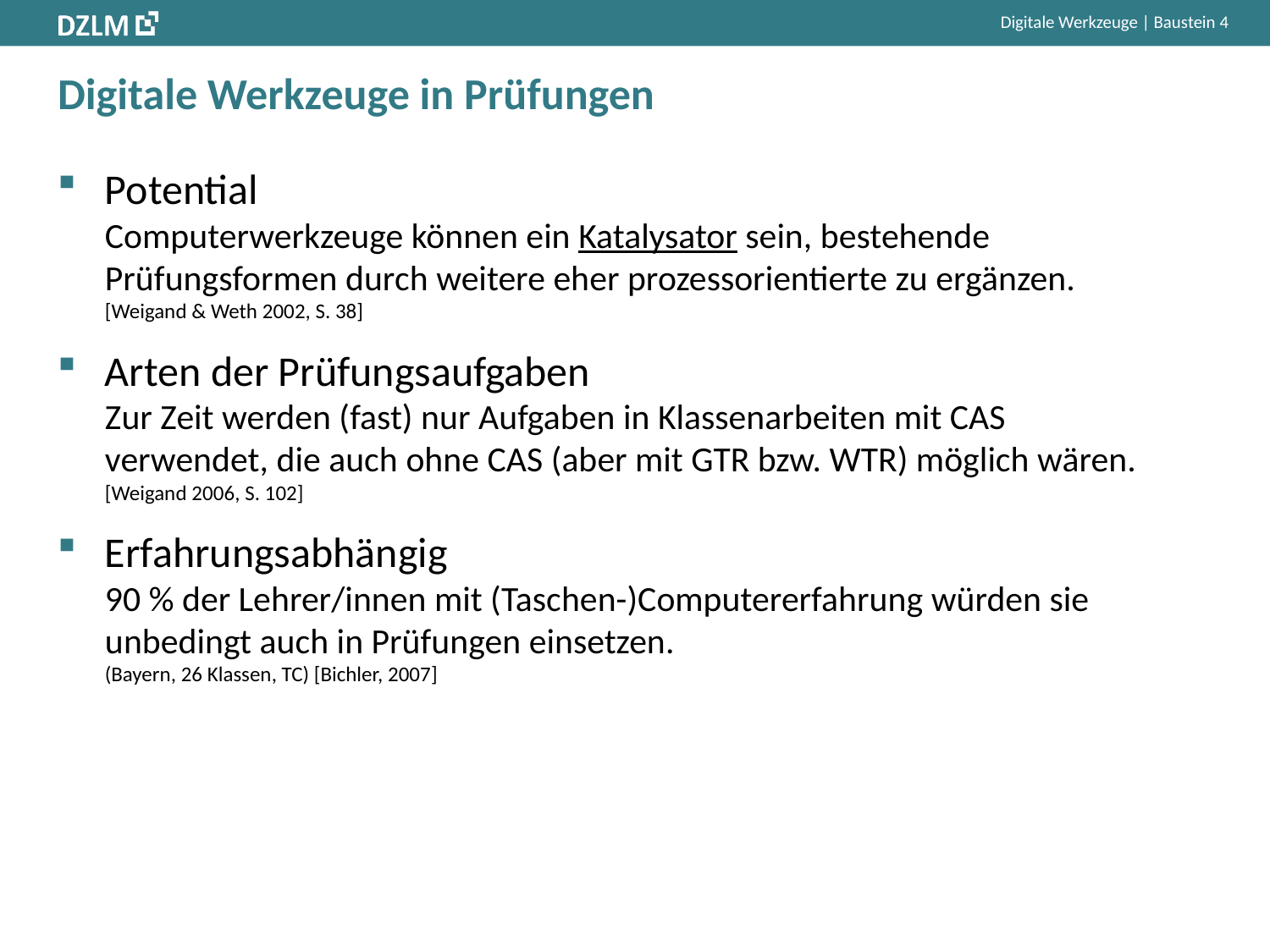

# Digitale Werkzeuge in Prüfungen
Potential
Computerwerkzeuge können ein Katalysator sein, bestehende Prüfungsformen durch weitere eher prozessorientierte zu ergänzen.
[Weigand & Weth 2002, S. 38]
Arten der Prüfungsaufgaben
Zur Zeit werden (fast) nur Aufgaben in Klassenarbeiten mit CAS verwendet, die auch ohne CAS (aber mit GTR bzw. WTR) möglich wären.
[Weigand 2006, S. 102]
Erfahrungsabhängig
90 % der Lehrer/innen mit (Taschen-)Computererfahrung würden sie unbedingt auch in Prüfungen einsetzen.
(Bayern, 26 Klassen, TC) [Bichler, 2007]